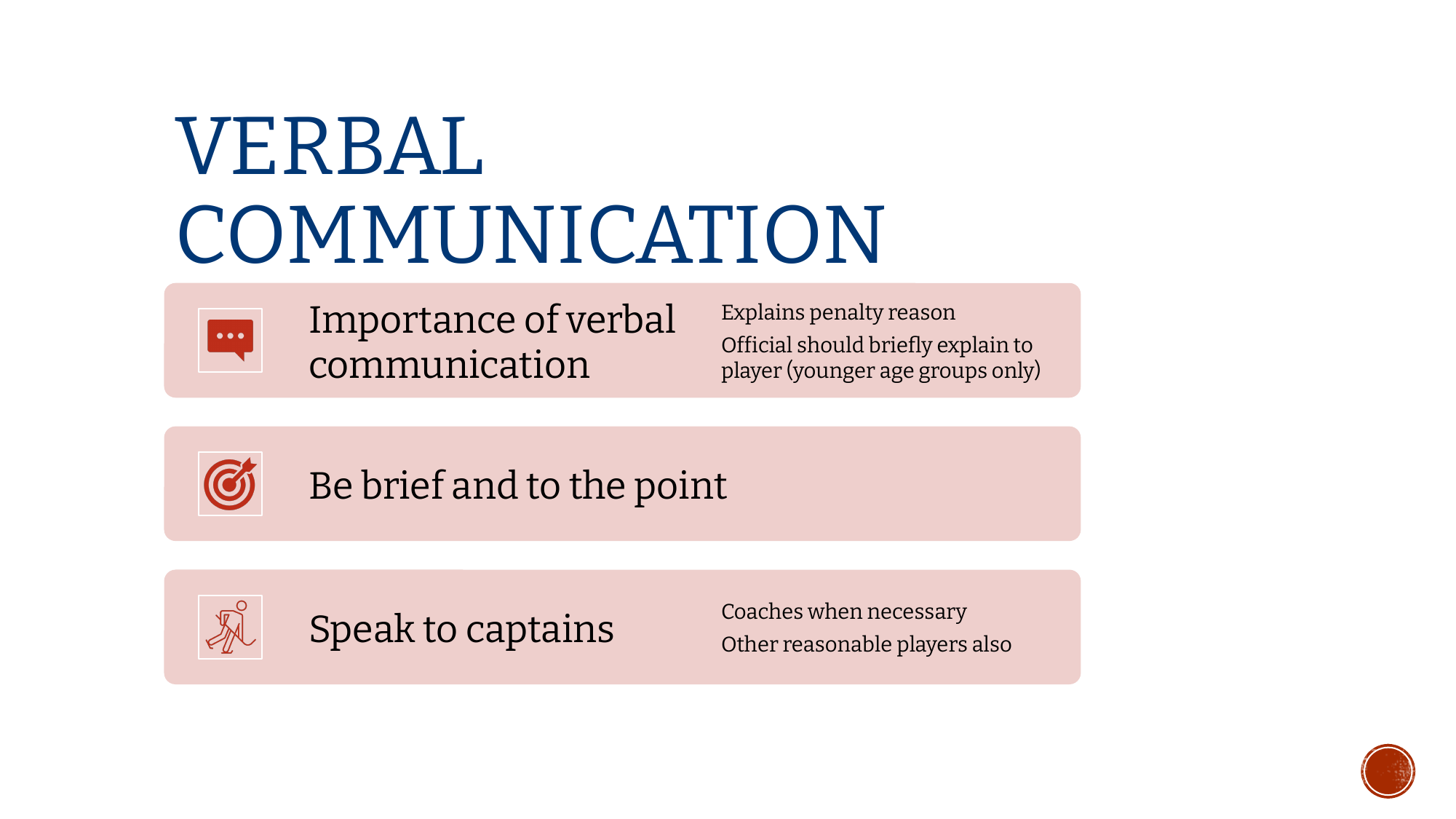

# Verbal Communication
Importance of verbal communication
Explains penalty reason
Official should briefly explain to player (younger age groups only)
Be brief and to the point
Speak to captains
Coaches when necessary
Other reasonable players also